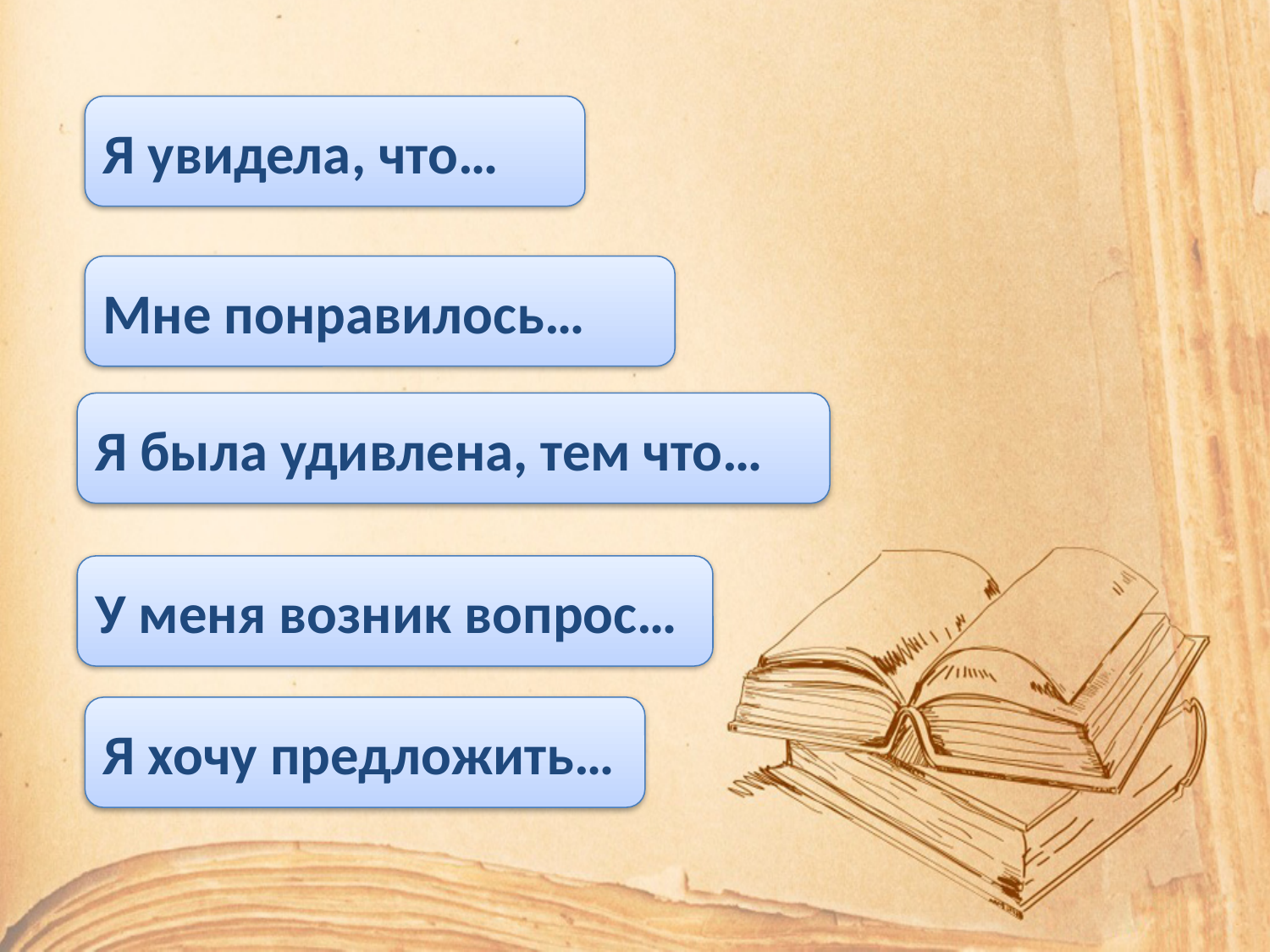

Я увидела, что…
Мне понравилось…
Я была удивлена, тем что…
У меня возник вопрос…
Я хочу предложить…